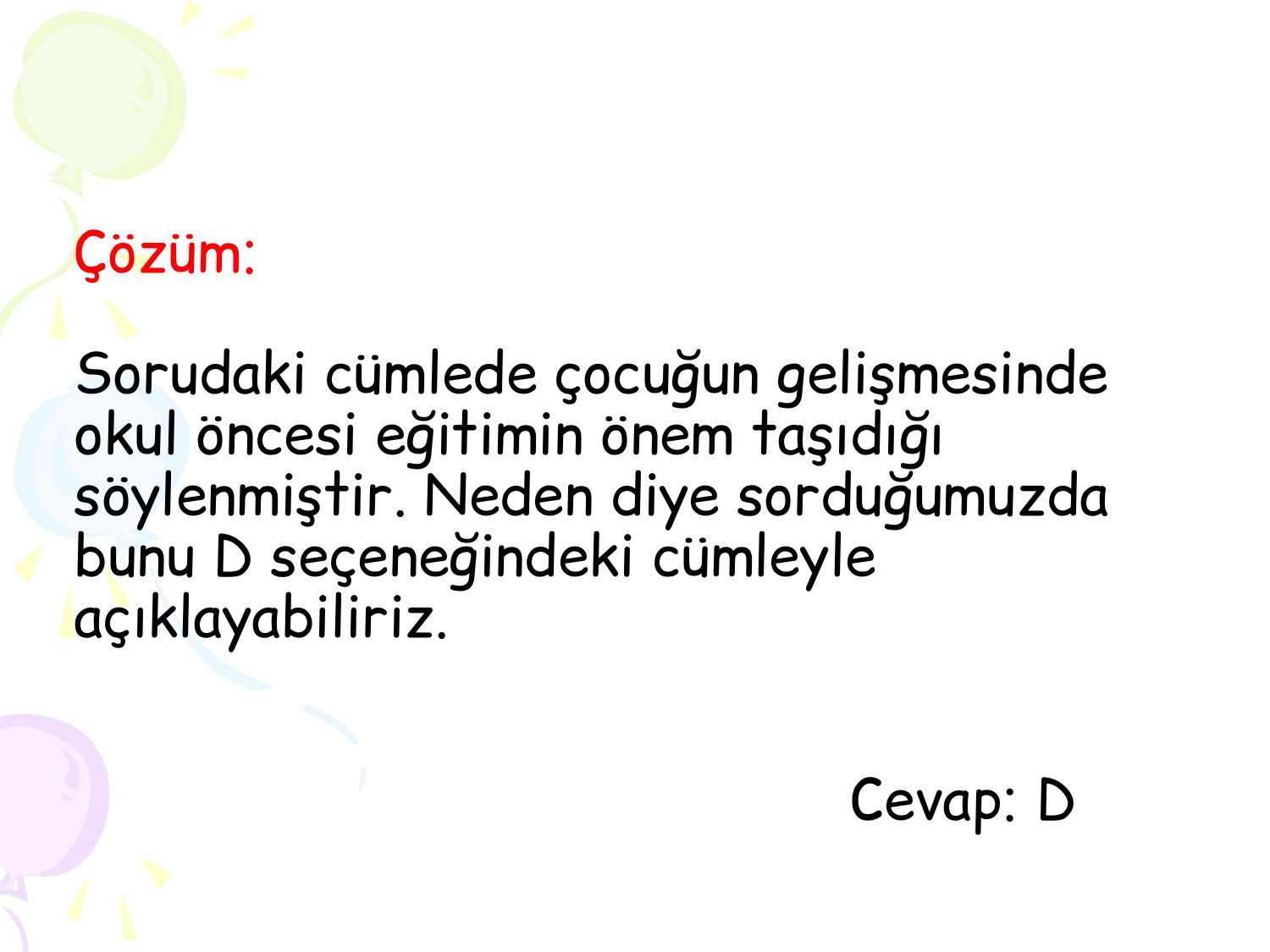

# Çözüm: Sorudaki cümlede çocuğun gelişmesinde okul öncesi eğitimin önem taşıdığı söylenmiştir. Neden diye sorduğumuzda bunu D seçeneğindeki cümleyle açıklayabiliriz. Cevap: D